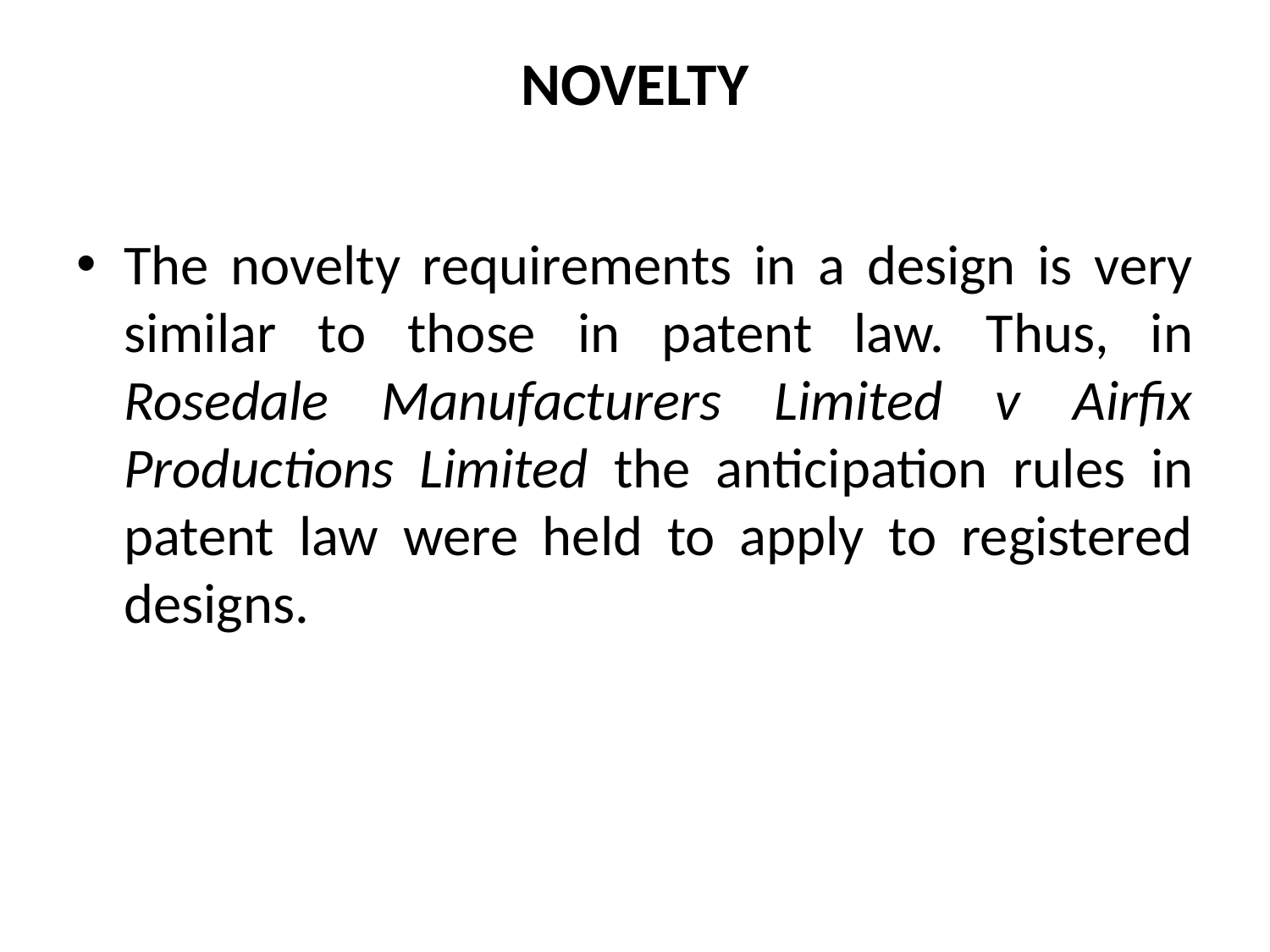

# NOVELTY
The novelty requirements in a design is very similar to those in patent law. Thus, in Rosedale Manufacturers Limited v Airfix Productions Limited the anticipation rules in patent law were held to apply to registered designs.